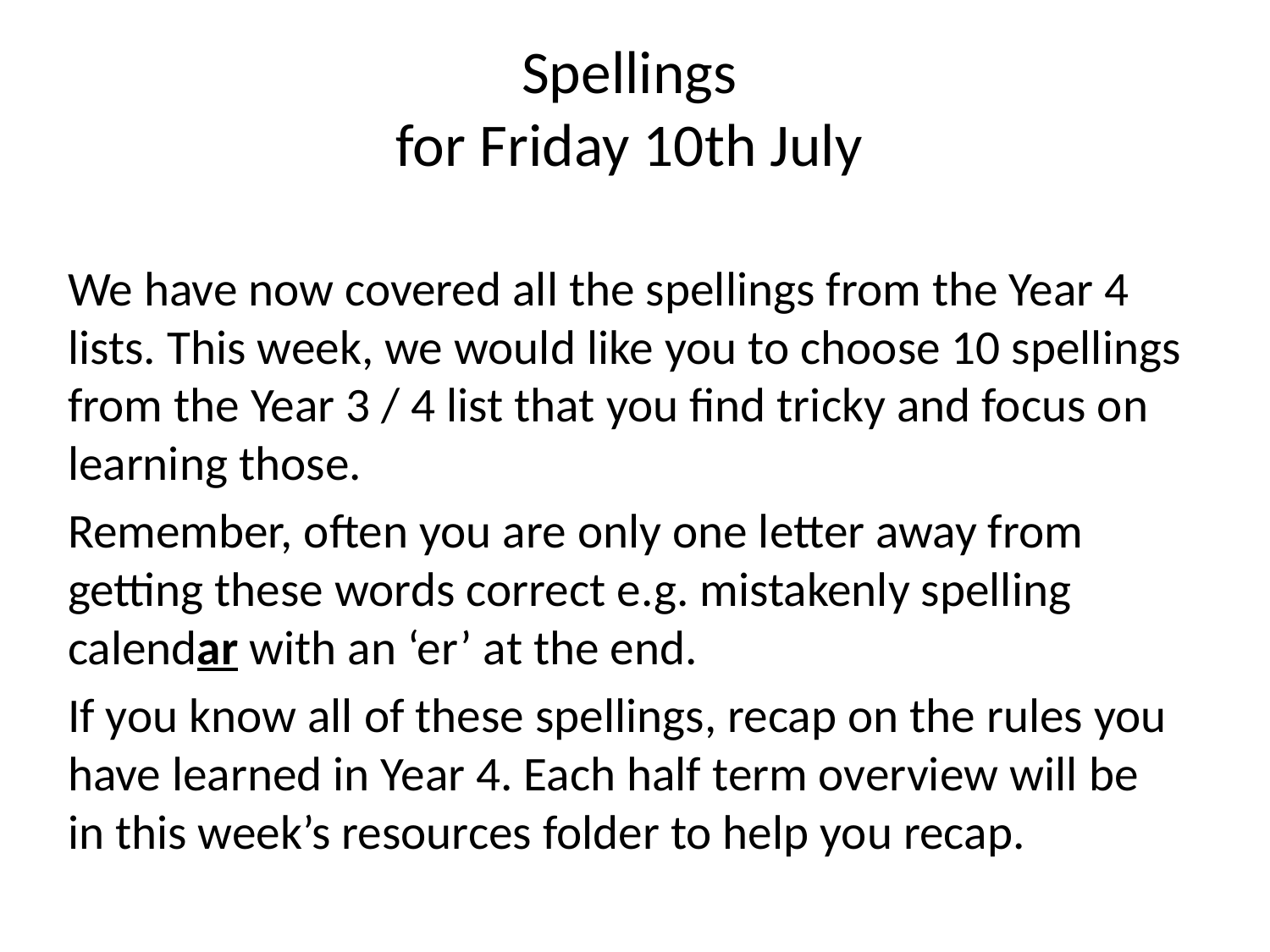

# Spellings for Friday 10th July
We have now covered all the spellings from the Year 4 lists. This week, we would like you to choose 10 spellings from the Year 3 / 4 list that you find tricky and focus on learning those.
Remember, often you are only one letter away from getting these words correct e.g. mistakenly spelling calendar with an ‘er’ at the end.
If you know all of these spellings, recap on the rules you have learned in Year 4. Each half term overview will be in this week’s resources folder to help you recap.